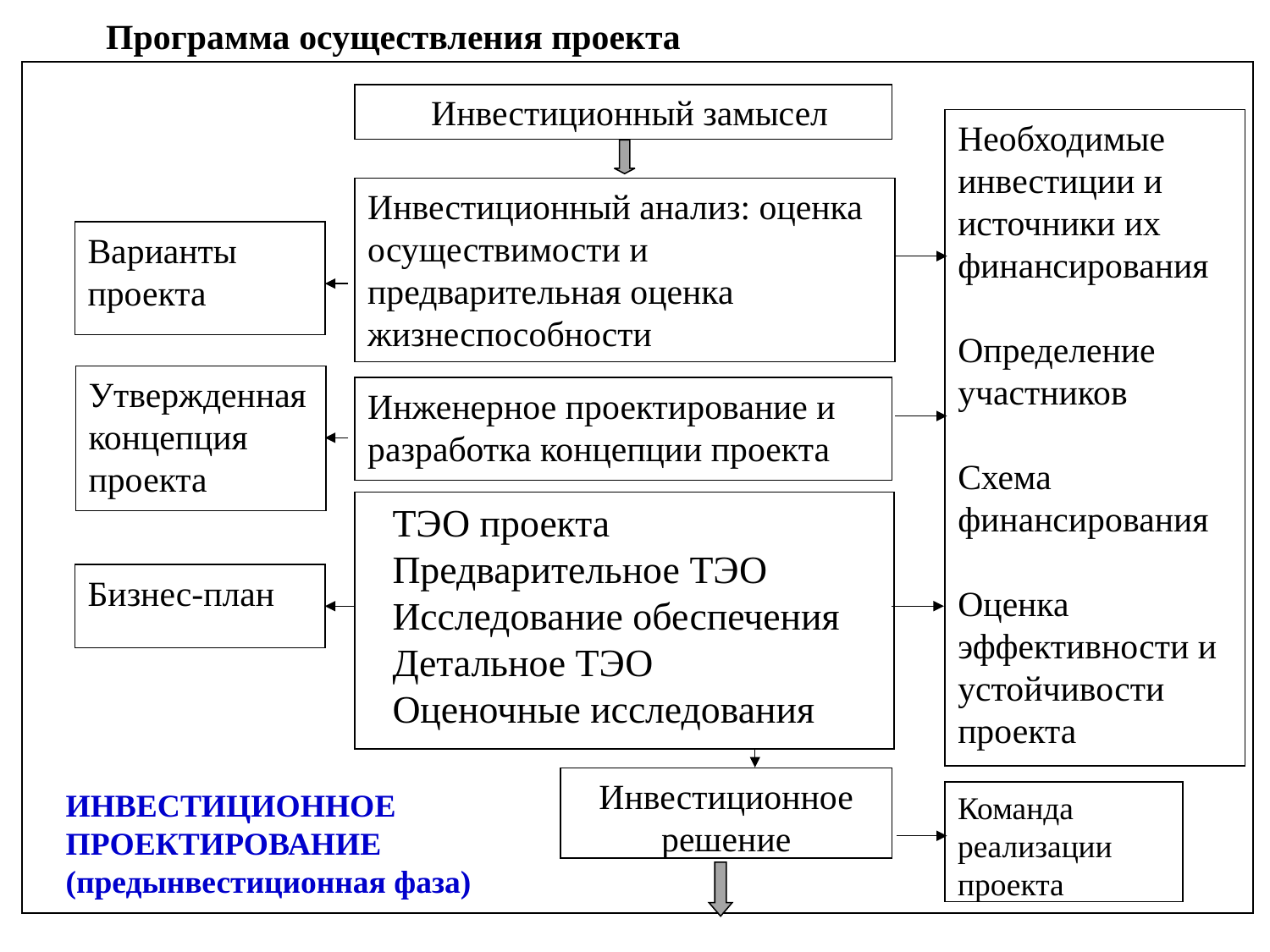

Программа осуществления проекта

Инвестиционный замысел
Необходимые инвестиции и источники их финансирования

Определение участников

Схема финансирования

Оценка эффективности и устойчивости проекта

Инвестиционный анализ: оценка осуществимости и предварительная оценка жизнеспособности
Варианты проекта
Утвержденная концепция проекта
Инженерное проектирование и разработка концепции проекта
ТЭО проекта
Предварительное ТЭО
Исследование обеспечения
Детальное ТЭО
Оценочные исследования

Бизнес-план
Инвестиционное решение
ИНВЕСТИЦИОННОЕ ПРОЕКТИРОВАНИЕ
(предынвестиционная фаза)
Команда реализации проекта